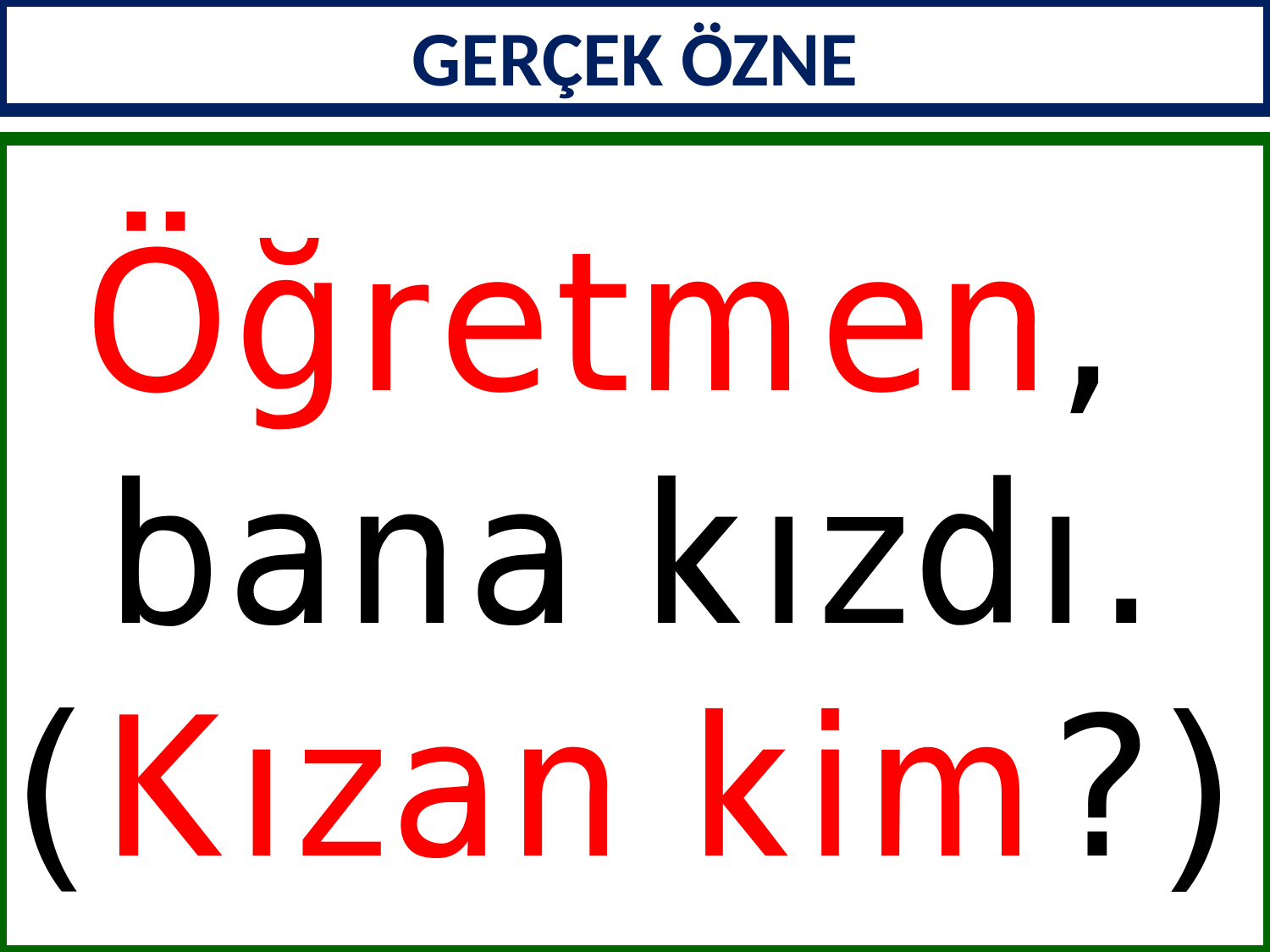

GERÇEK ÖZNE
Öğretmen,
bana kızdı.
(Kızan kim?)